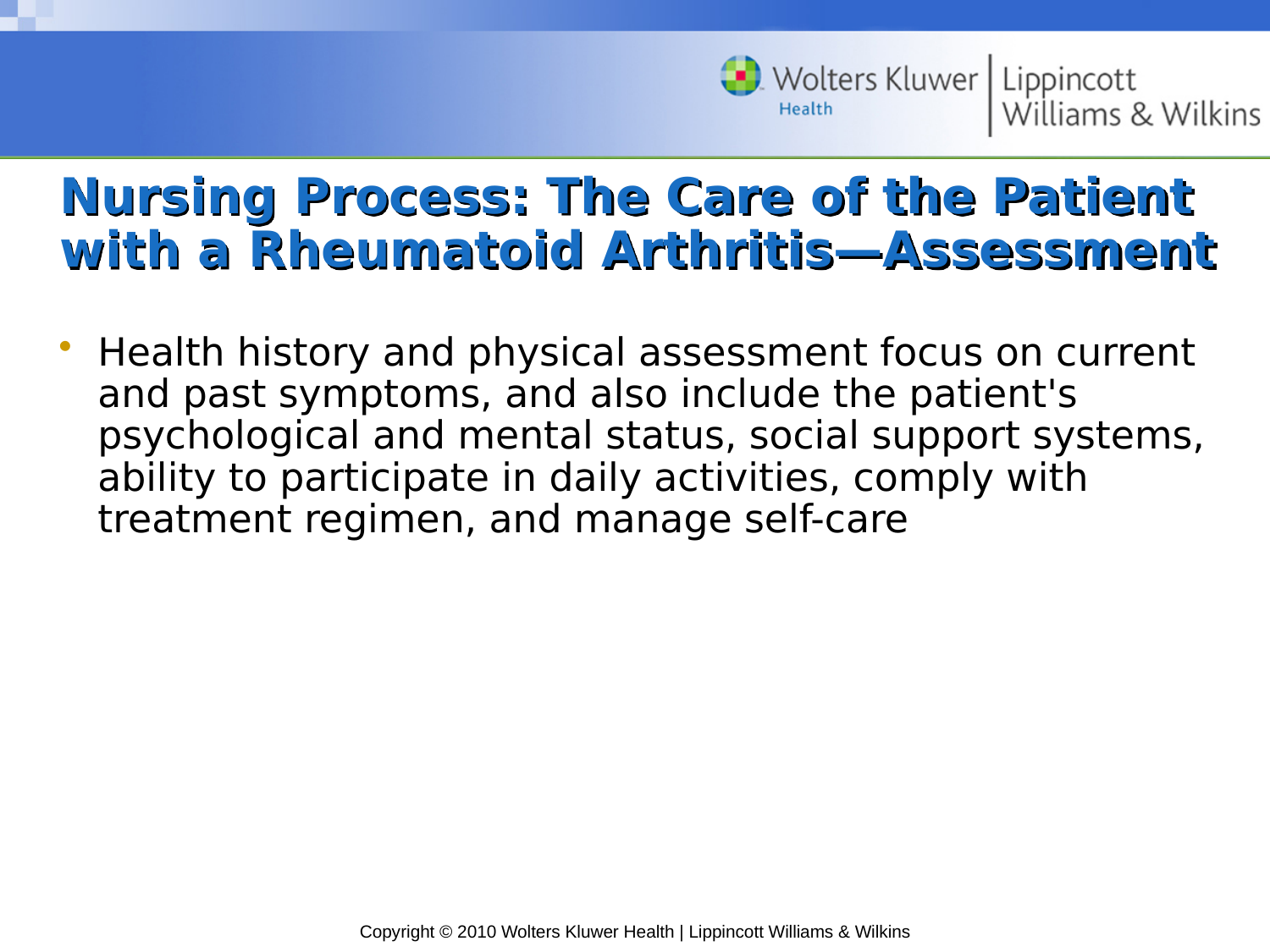

# Nursing Process: The Care of the Patient with a Rheumatoid Arthritis—Assessment
Health history and physical assessment focus on current and past symptoms, and also include the patient's psychological and mental status, social support systems, ability to participate in daily activities, comply with treatment regimen, and manage self-care